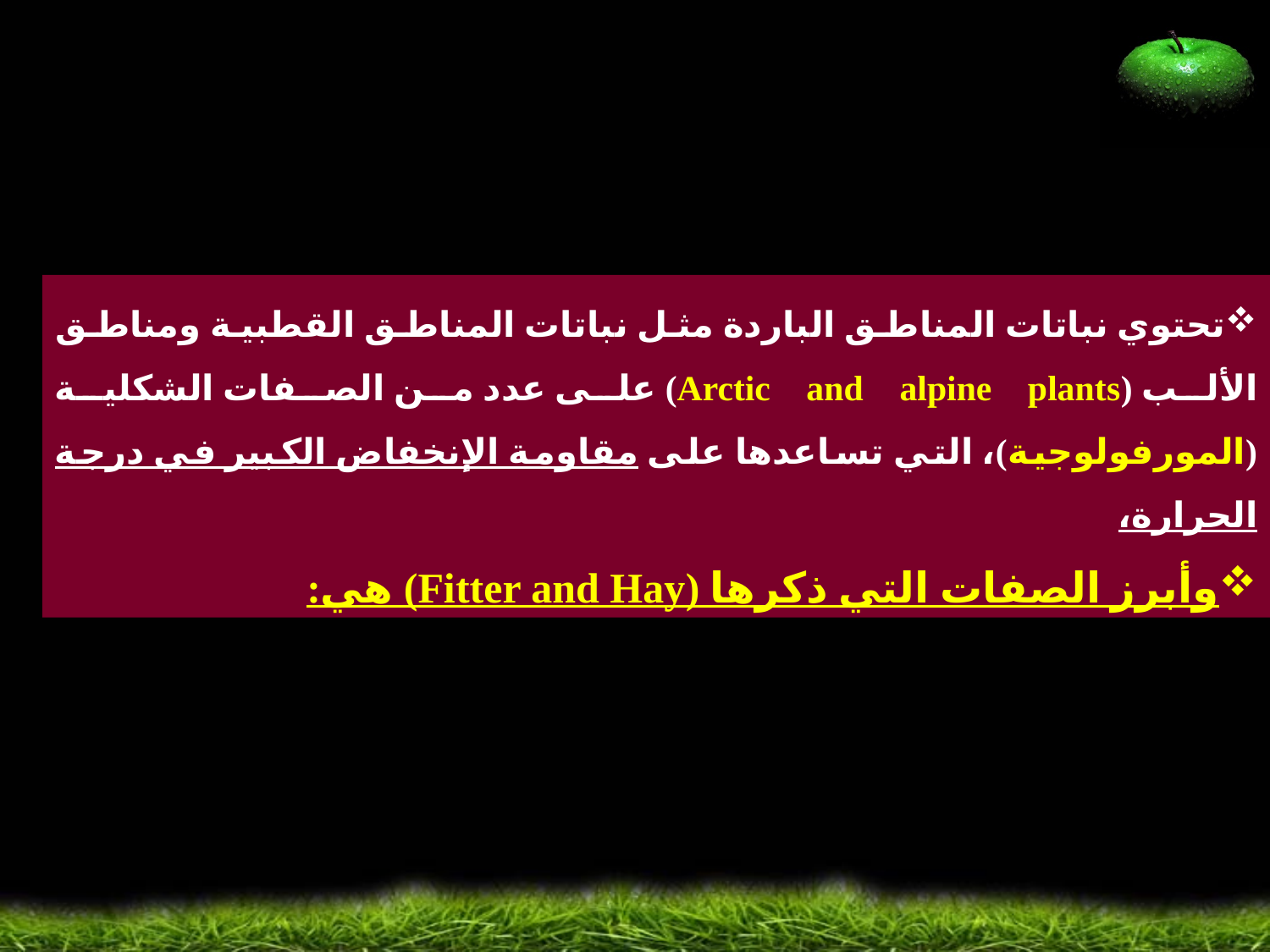

تحتوي نباتات المناطق الباردة مثل نباتات المناطق القطبية ومناطق الألب (Arctic and alpine plants) على عدد من الصفات الشكلية (المورفولوجية)، التي تساعدها على مقاومة الإنخفاض الكبير في درجة الحرارة،
وأبرز الصفات التي ذكرها (Fitter and Hay) هي: